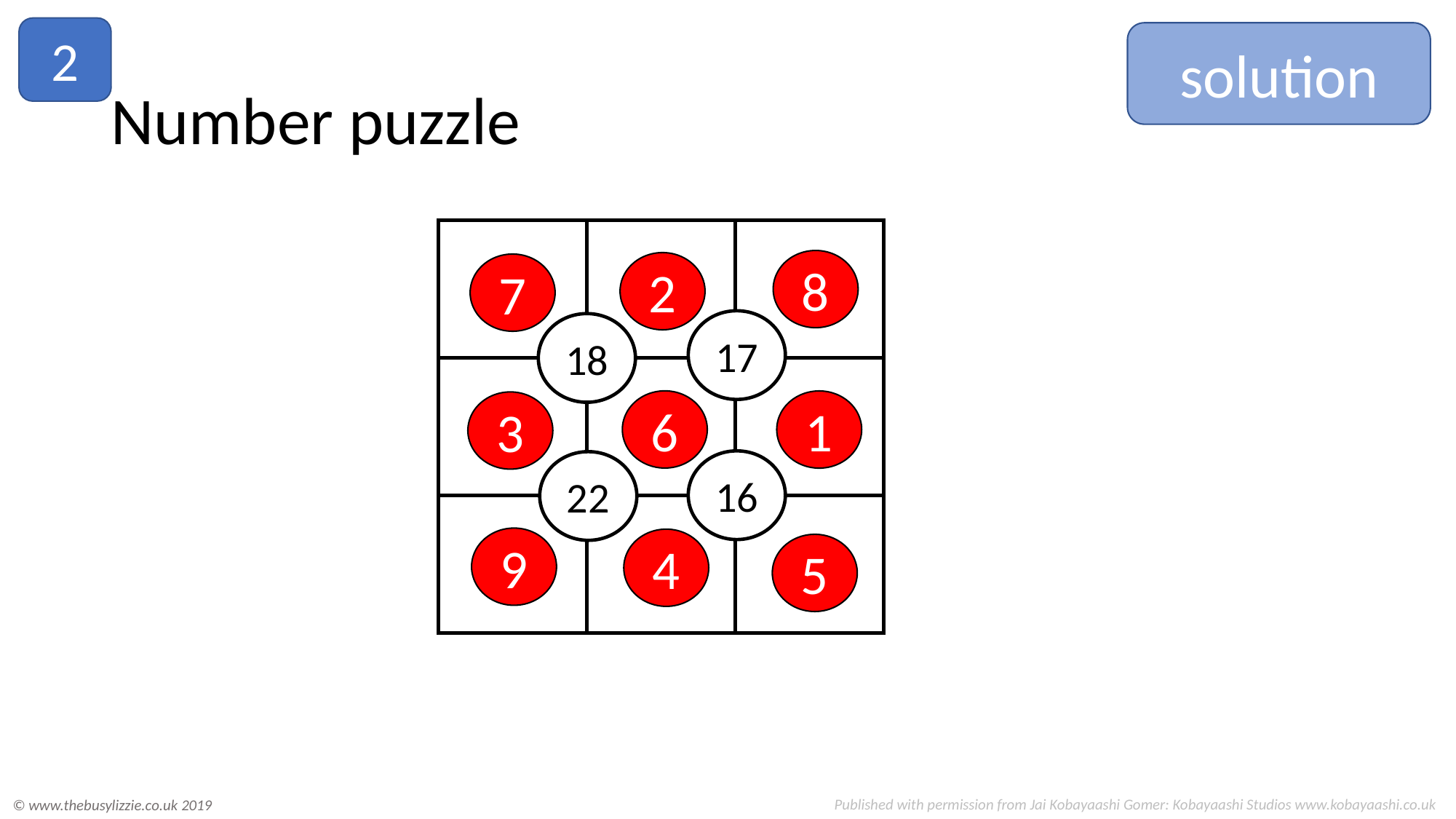

2
solution
# Number puzzle

17
18

16
22

8
2
7
6
1
3
9
4
5
Published with permission from Jai Kobayaashi Gomer: Kobayaashi Studios www.kobayaashi.co.uk
© www.thebusylizzie.co.uk 2019